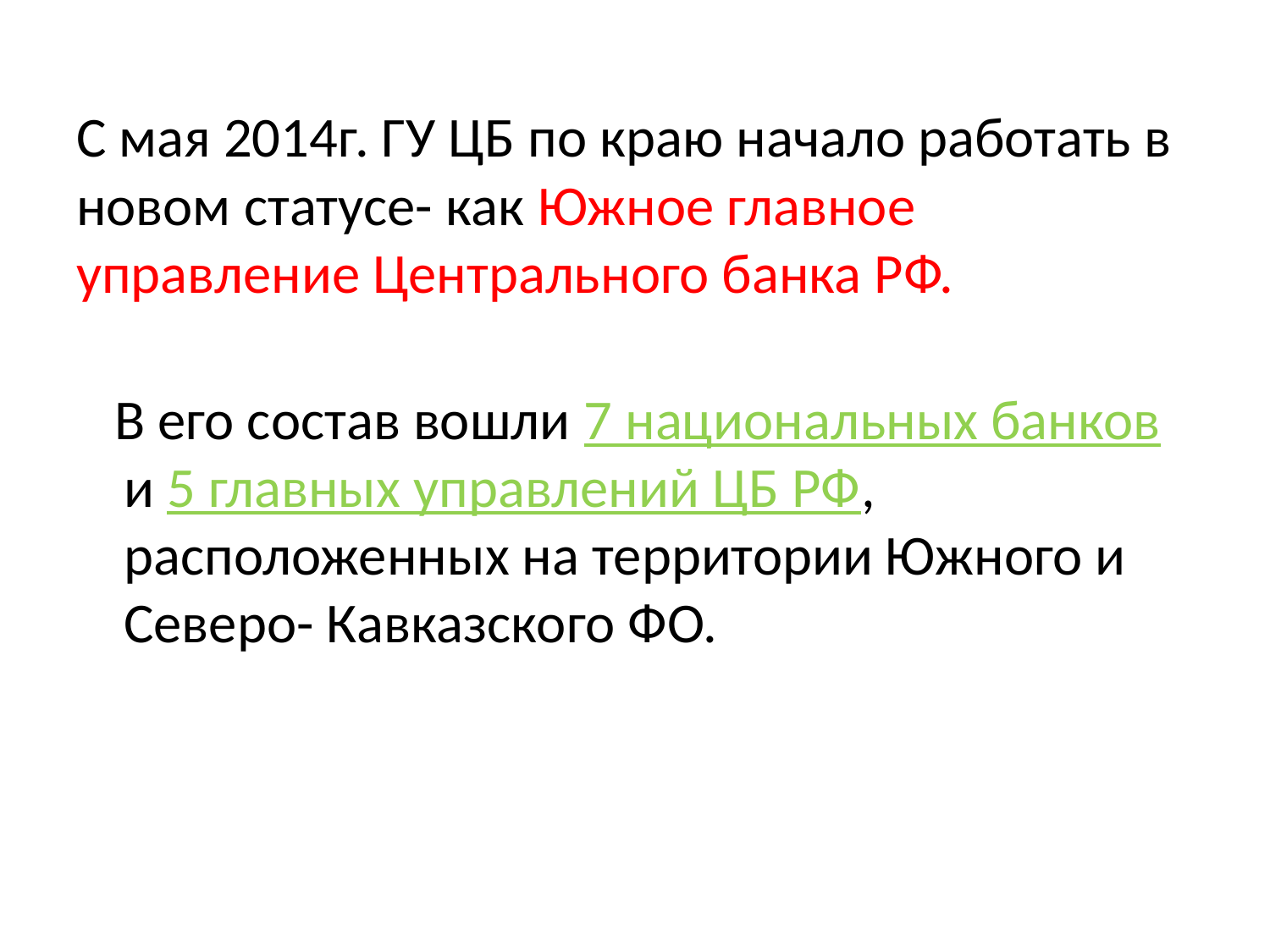

# С мая 2014г. ГУ ЦБ по краю начало работать в новом статусе- как Южное главное управление Центрального банка РФ.
   В его состав вошли 7 национальных банков и 5 главных управлений ЦБ РФ, расположенных на территории Южного и Северо- Кавказского ФО.